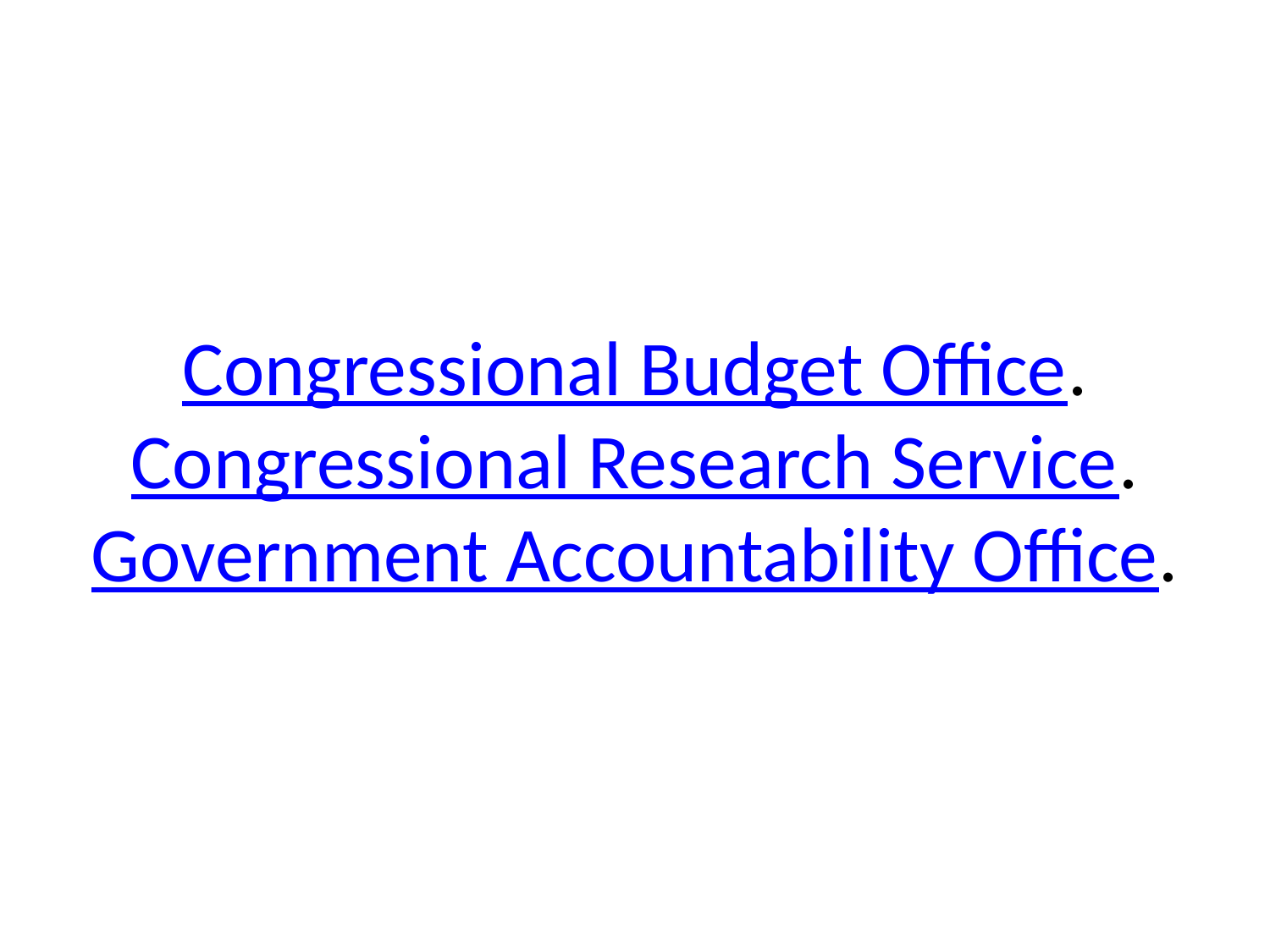

# Congressional Budget Office. Congressional Research Service. Government Accountability Office.